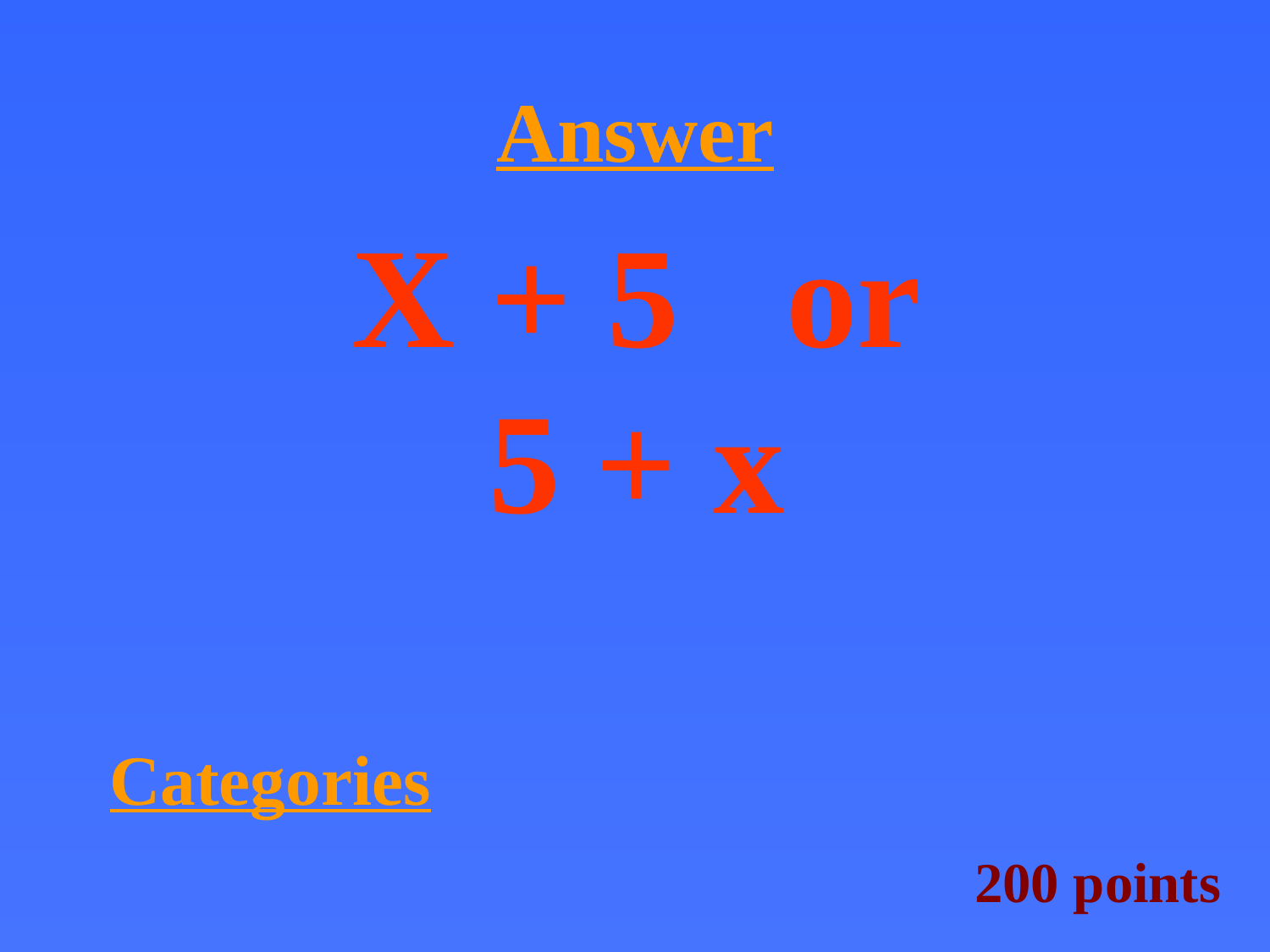

# Answer
X + 5   or
5 + x

Categories

200 points